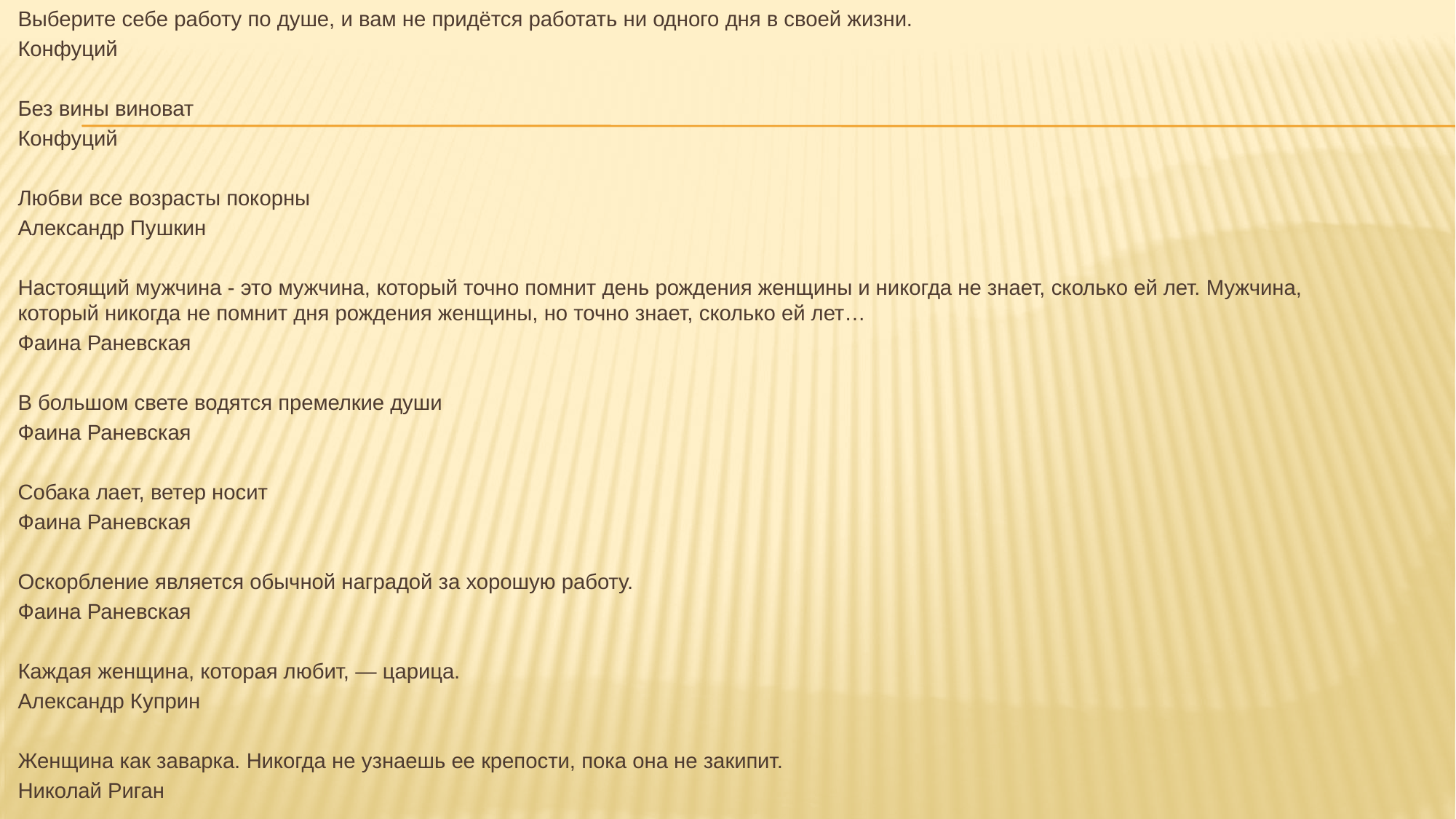

Выберите себе работу по душе, и вам не придётся работать ни одного дня в своей жизни.
Конфуций

Без вины виноват
Конфуций

Любви все возрасты покорны
Александр Пушкин

Настоящий мужчина - это мужчина, который точно помнит день рождения женщины и никогда не знает, сколько ей лет. Мужчина, который никогда не помнит дня рождения женщины, но точно знает, сколько ей лет…
Фаина Раневская

В большом свете водятся премелкие души
Фаина Раневская

Собака лает, ветер носит
Фаина Раневская

Оскорбление является обычной наградой за хорошую работу.
Фаина Раневская

Каждая женщина, которая любит, — царица.
Александр Куприн

Женщина как заварка. Никогда не узнаешь ее крепости, пока она не закипит.
Николай Риган